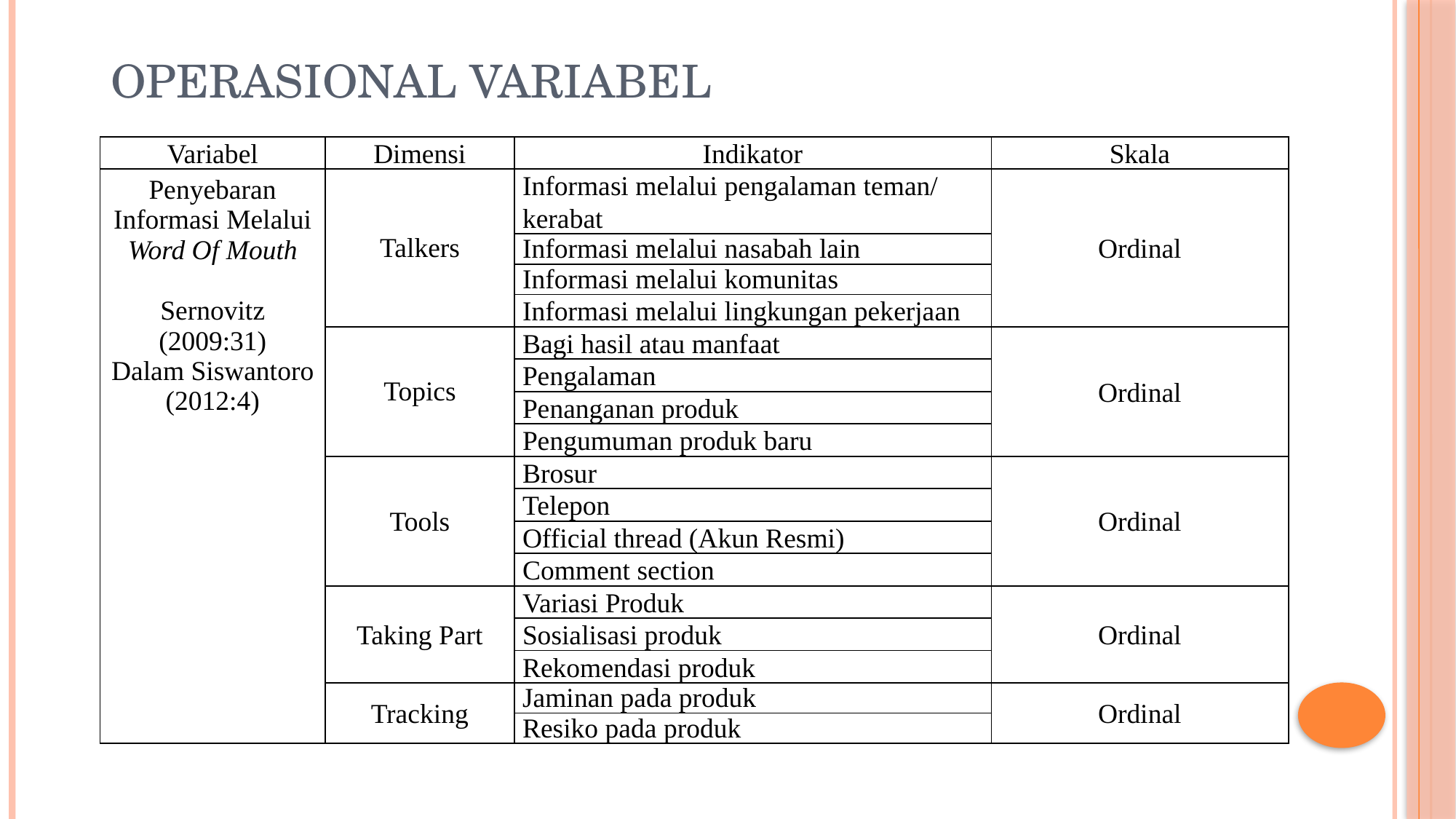

# Operasional Variabel
| Variabel | Dimensi | Indikator | Skala |
| --- | --- | --- | --- |
| Penyebaran Informasi Melalui Word Of Mouth Sernovitz (2009:31) Dalam Siswantoro (2012:4) | Talkers | Informasi melalui pengalaman teman/ kerabat | Ordinal |
|  |  | Informasi melalui nasabah lain |  |
|  |  | Informasi melalui komunitas |  |
|  |  | Informasi melalui lingkungan pekerjaan |  |
|  | Topics | Bagi hasil atau manfaat | Ordinal |
|  |  | Pengalaman |  |
|  |  | Penanganan produk |  |
|  |  | Pengumuman produk baru |  |
|  | Tools | Brosur | Ordinal |
|  |  | Telepon |  |
|  |  | Official thread (Akun Resmi) |  |
|  |  | Comment section |  |
|  | Taking Part | Variasi Produk | Ordinal |
|  |  | Sosialisasi produk |  |
|  |  | Rekomendasi produk |  |
|  | Tracking | Jaminan pada produk | Ordinal |
|  |  | Resiko pada produk |  |